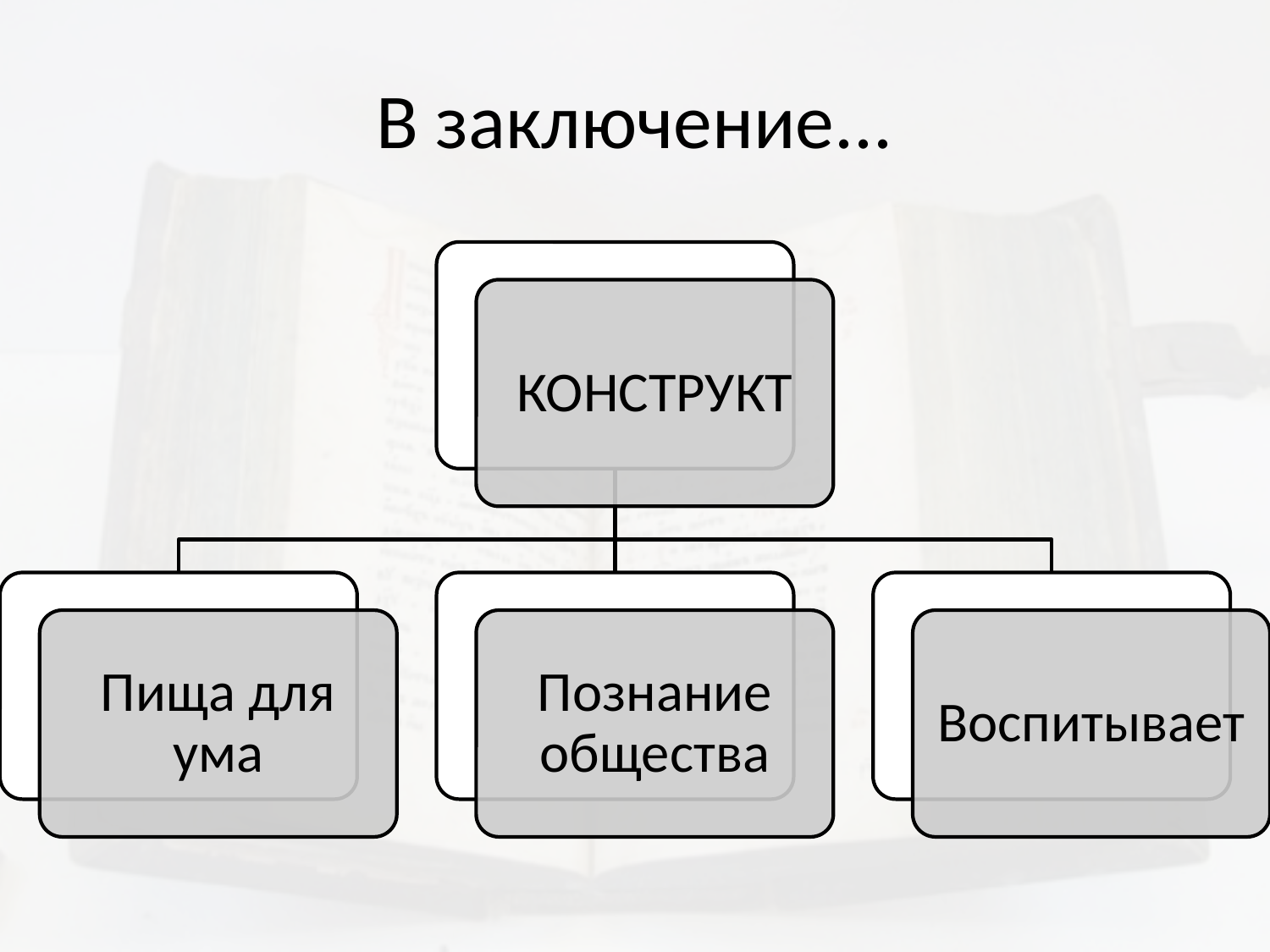

# В заключение...
КОНСТРУКТ
Пища для ума
Познание общества
Воспитывает